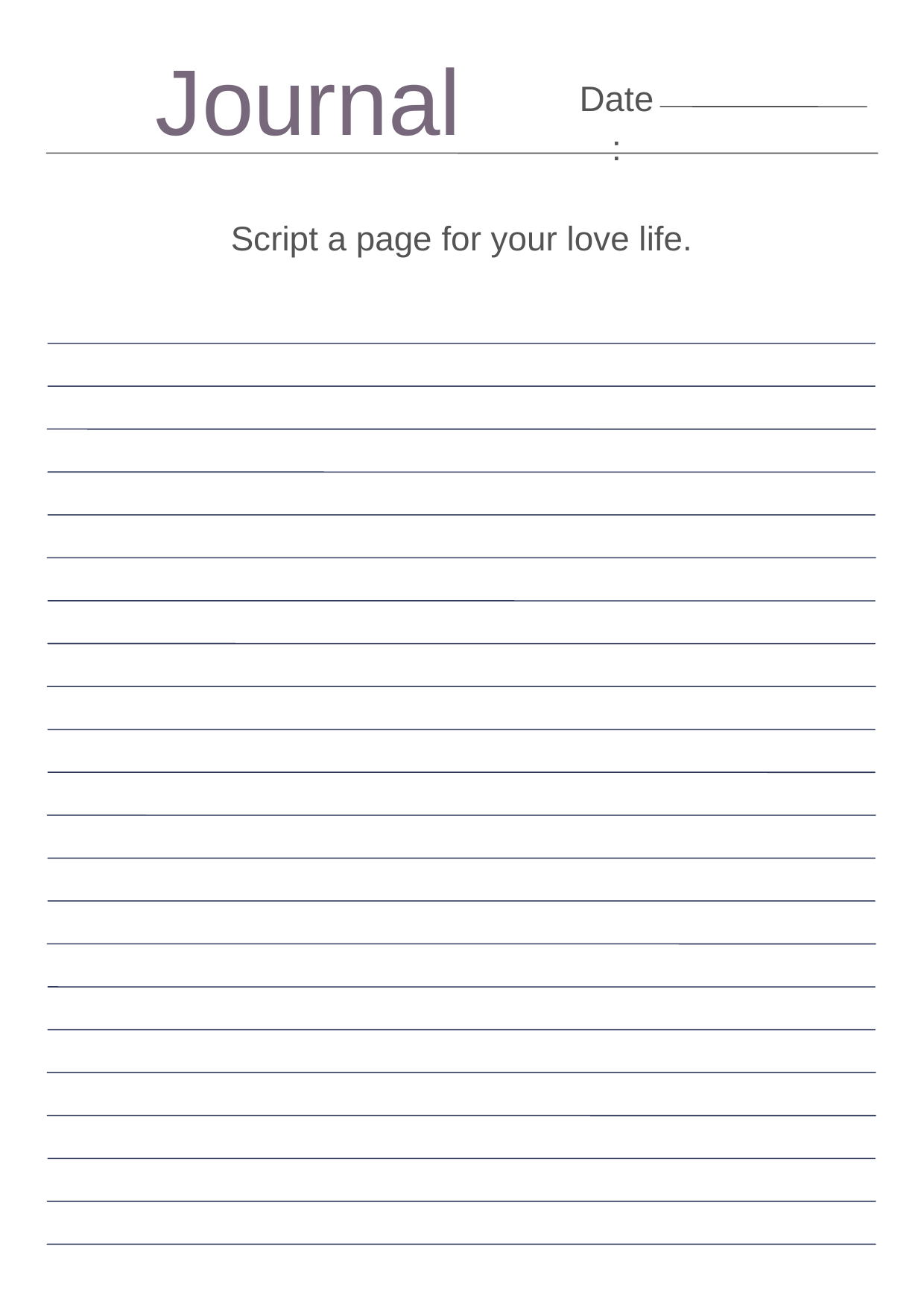

Journal
Date:

Script a page for your love life.